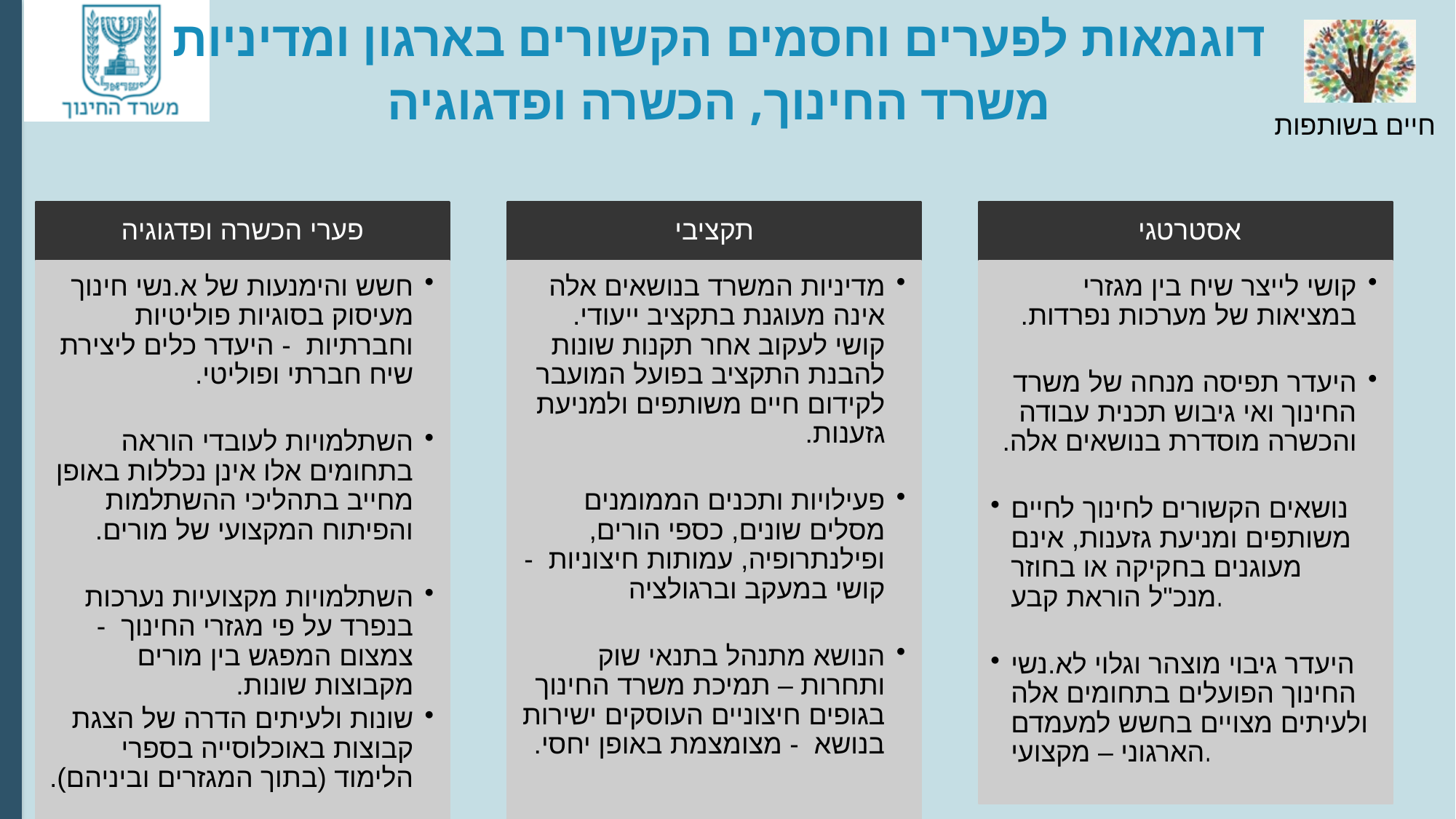

# דוגמאות לפערים וחסמים הקשורים בארגון ומדיניות משרד החינוך, הכשרה ופדגוגיה
פערי הכשרה ופדגוגיה
תקציבי
אסטרטגי
חשש והימנעות של א.נשי חינוך מעיסוק בסוגיות פוליטיות וחברתיות  - היעדר כלים ליצירת שיח חברתי ופוליטי.

השתלמויות לעובדי הוראה בתחומים אלו אינן נכללות באופן מחייב בתהליכי ההשתלמות והפיתוח המקצועי של מורים.

השתלמויות מקצועיות נערכות בנפרד על פי מגזרי החינוך  - צמצום המפגש בין מורים מקבוצות שונות.
שונות ולעיתים הדרה של הצגת קבוצות באוכלוסייה בספרי הלימוד (בתוך המגזרים וביניהם).
מדיניות המשרד בנושאים אלה אינה מעוגנת בתקציב ייעודי. קושי לעקוב אחר תקנות שונות להבנת התקציב בפועל המועבר לקידום חיים משותפים ולמניעת גזענות.

פעילויות ותכנים הממומנים מסלים שונים, כספי הורים, ופילנתרופיה, עמותות חיצוניות  - קושי במעקב וברגולציה

הנושא מתנהל בתנאי שוק ותחרות – תמיכת משרד החינוך בגופים חיצוניים העוסקים ישירות בנושא  - מצומצמת באופן יחסי.
קושי לייצר שיח בין מגזרי במציאות של מערכות נפרדות.

היעדר תפיסה מנחה של משרד החינוך ואי גיבוש תכנית עבודה והכשרה מוסדרת בנושאים אלה.

נושאים הקשורים לחינוך לחיים משותפים ומניעת גזענות, אינם מעוגנים בחקיקה או בחוזר מנכ"ל הוראת קבע.

היעדר גיבוי מוצהר וגלוי לא.נשי החינוך הפועלים בתחומים אלה ולעיתים מצויים בחשש למעמדם הארגוני – מקצועי.